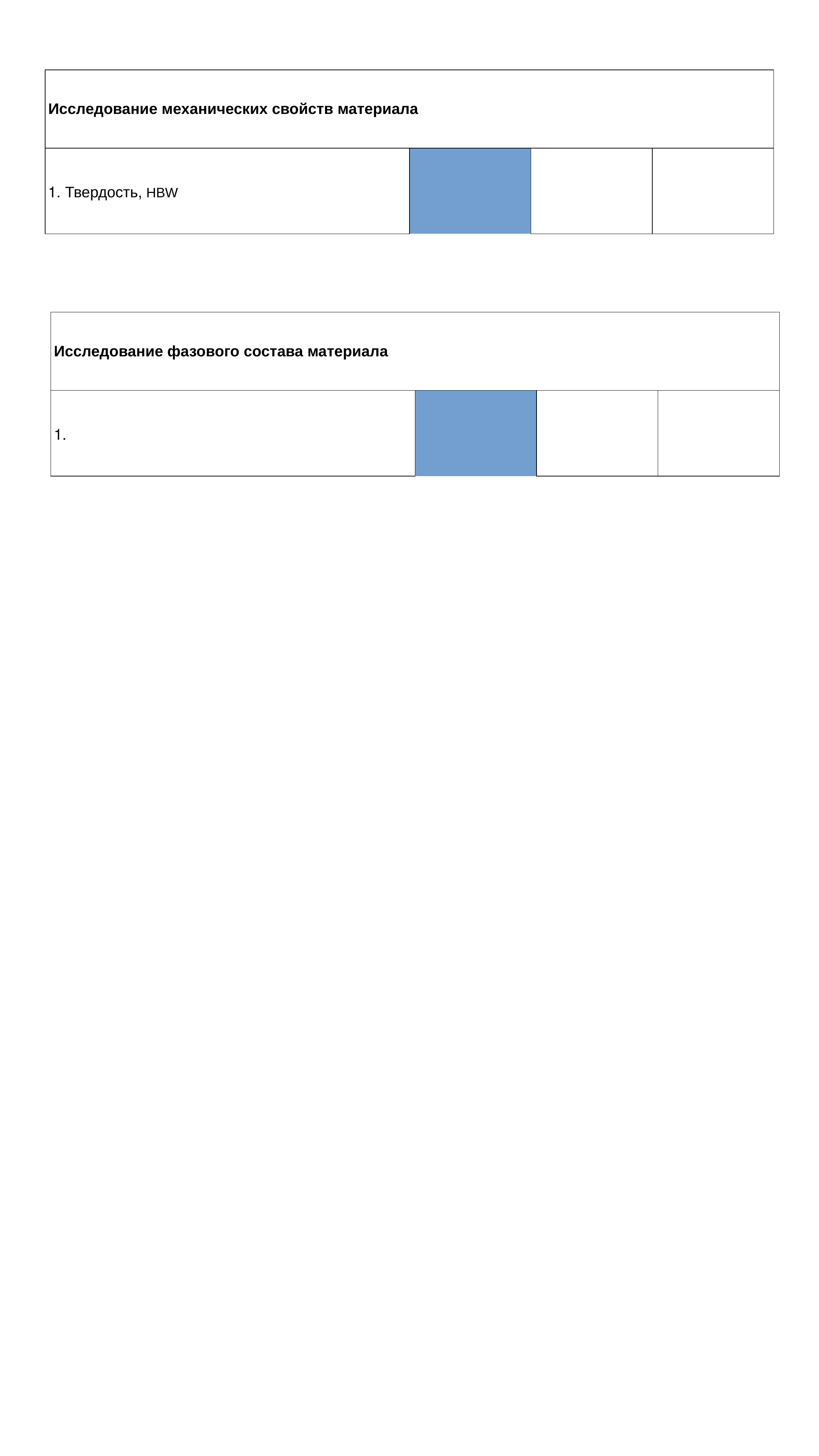

| Исследование механических свойств материала |  |  |  |  |  |
| --- | --- | --- | --- | --- | --- |
| 1. Твердость, HBW |  |  |  |  |  |
| Исследование фазового состава материала |  |  |  |  |  |
| --- | --- | --- | --- | --- | --- |
| 1. |  |  |  |  |  |